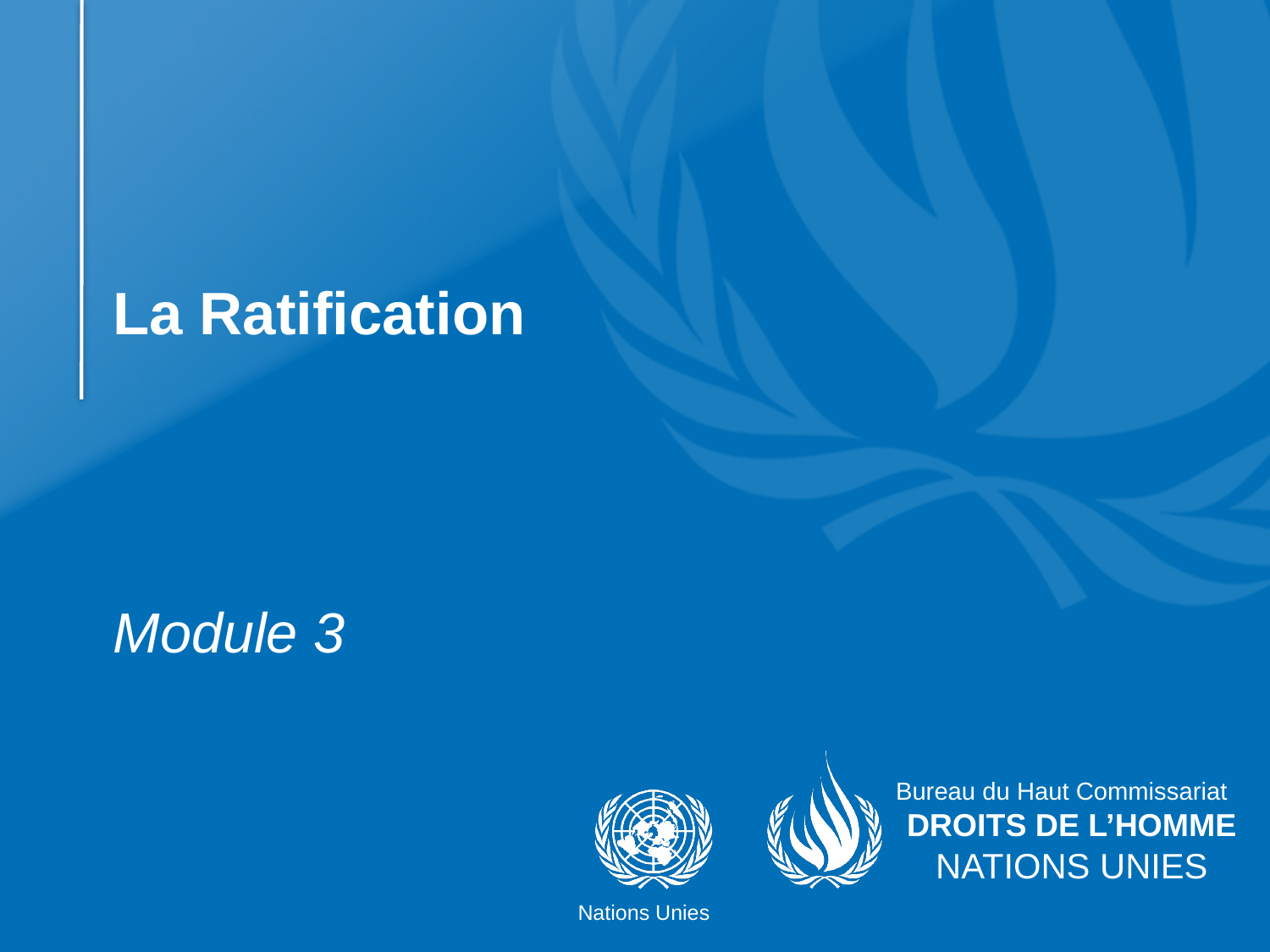

# La Ratification
Module 3
Bureau du Haut Commissariat
DROITS DE L’HOMME
NATIONS UNIES
Nations Unies